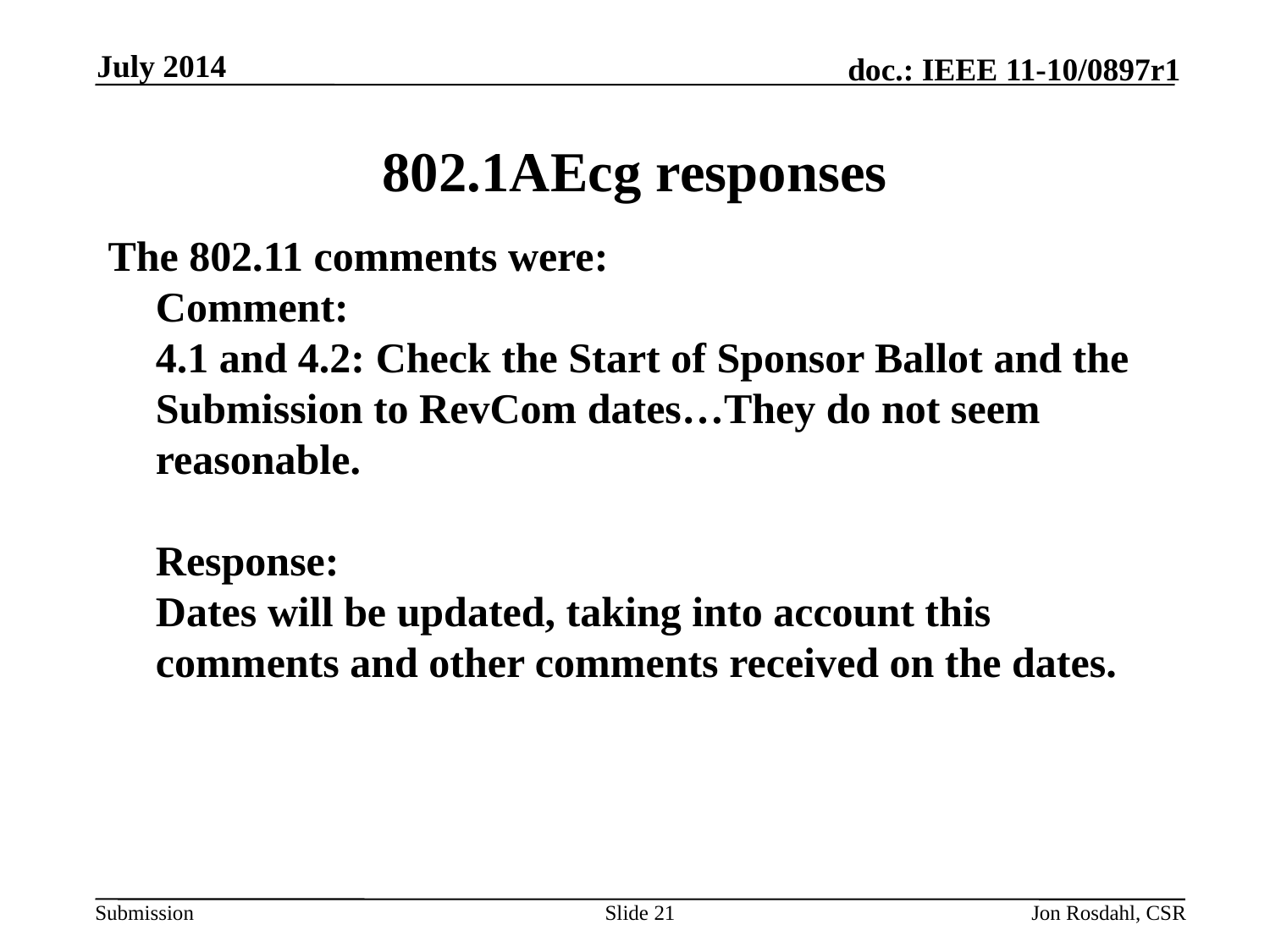

July 2014
# 802.1AEcg responses
The 802.11 comments were:
Comment:
4.1 and 4.2: Check the Start of Sponsor Ballot and the Submission to RevCom dates…They do not seem reasonable.
Response:
Dates will be updated, taking into account this comments and other comments received on the dates.
Slide 21
Jon Rosdahl, CSR